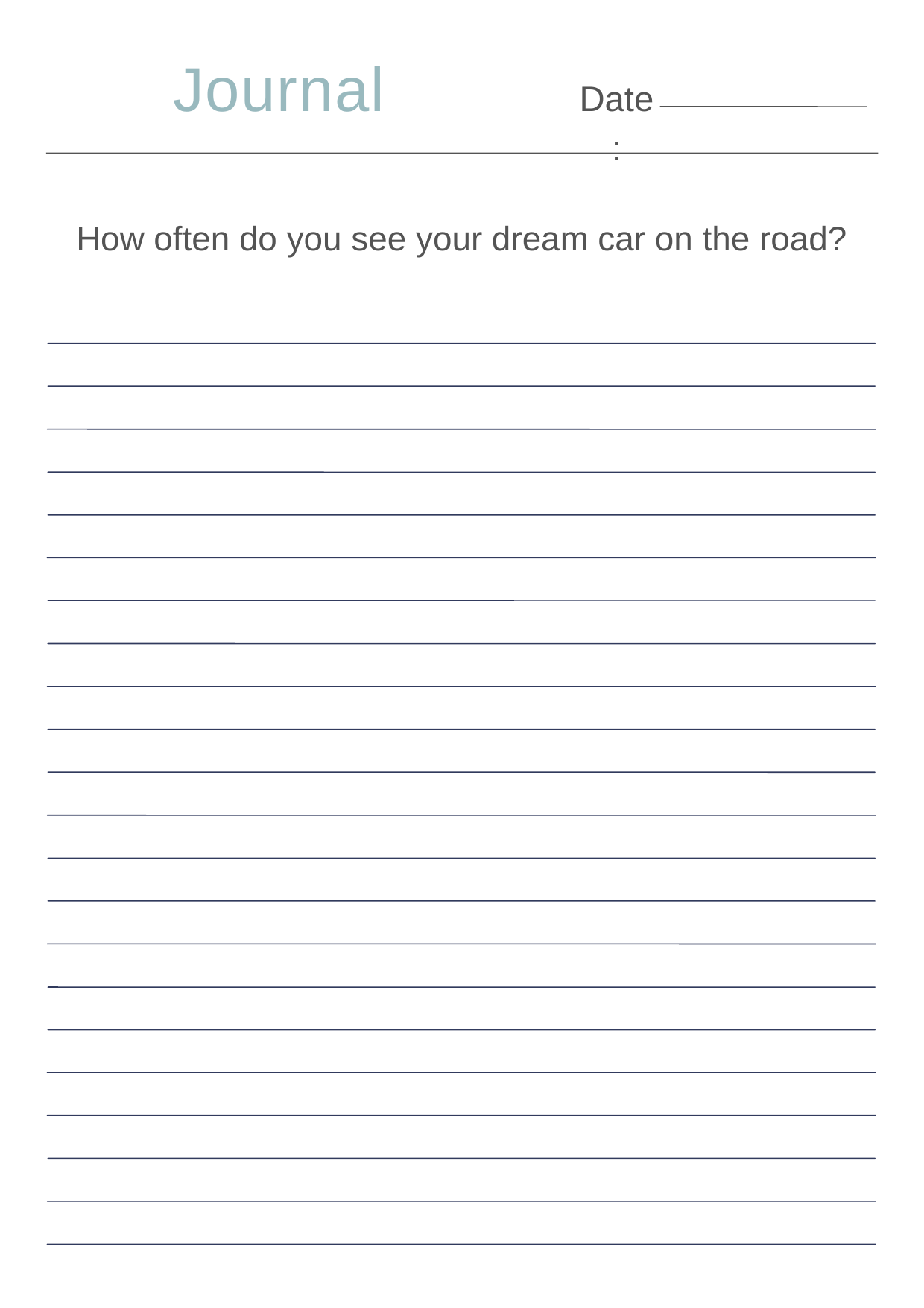

Journal
Date:

How often do you see your dream car on the road?